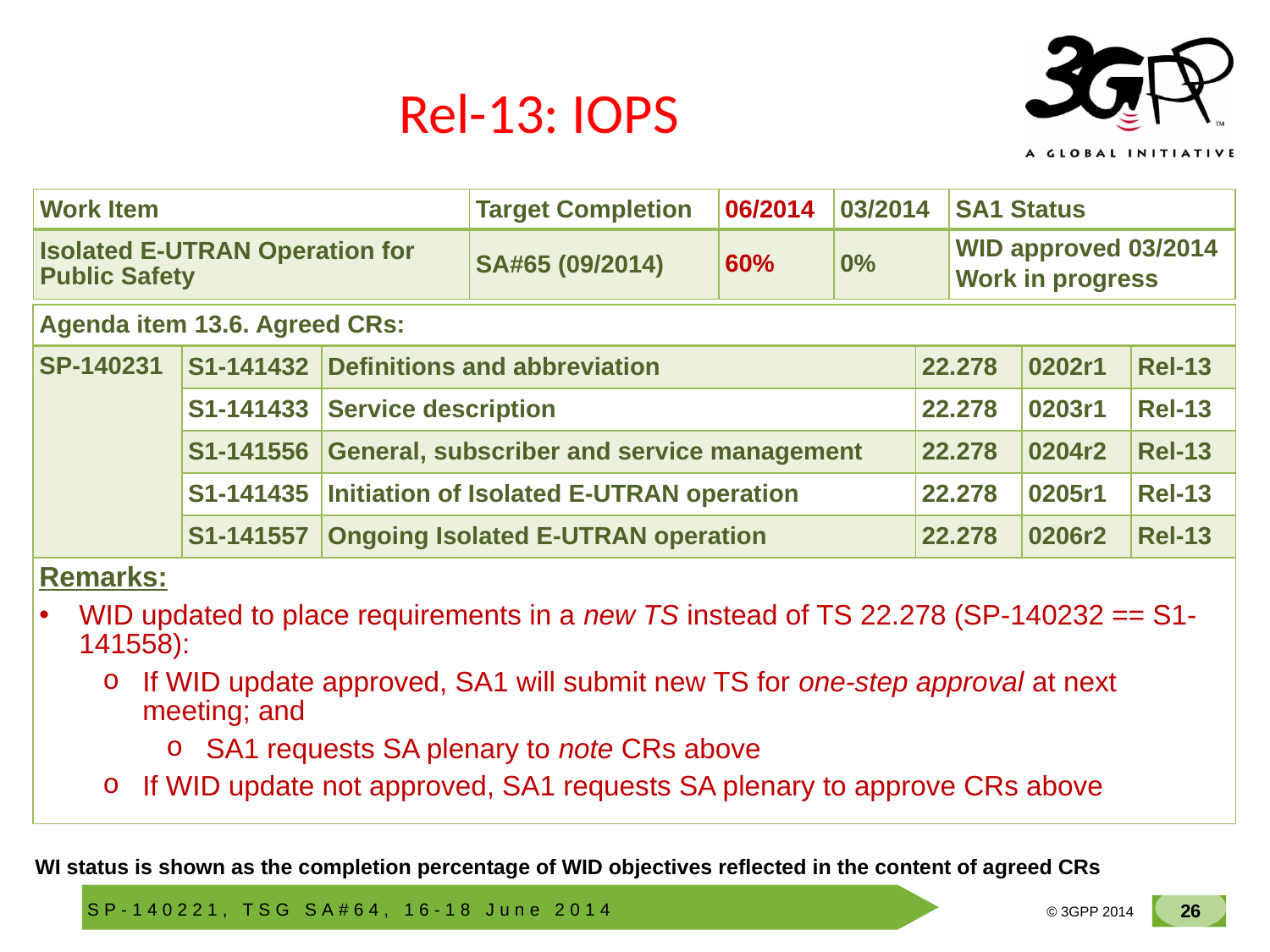

# Rel-13: IOPS
| Work Item | Target Completion | 06/2014 | 03/2014 | SA1 Status |
| --- | --- | --- | --- | --- |
| Isolated E-UTRAN Operation for Public Safety | SA#65 (09/2014) | 60% | 0% | WID approved 03/2014 Work in progress |
| Agenda item 13.6. Agreed CRs: |  |  |  |  |  |
| --- | --- | --- | --- | --- | --- |
| SP-140231 | S1-141432 | Definitions and abbreviation | 22.278 | 0202r1 | Rel-13 |
|  | S1-141433 | Service description | 22.278 | 0203r1 | Rel-13 |
|  | S1-141556 | General, subscriber and service management | 22.278 | 0204r2 | Rel-13 |
|  | S1-141435 | Initiation of Isolated E-UTRAN operation | 22.278 | 0205r1 | Rel-13 |
|  | S1-141557 | Ongoing Isolated E-UTRAN operation | 22.278 | 0206r2 | Rel-13 |
| Remarks: WID updated to place requirements in a new TS instead of TS 22.278 (SP-140232 == S1-141558): If WID update approved, SA1 will submit new TS for one-step approval at next meeting; and SA1 requests SA plenary to note CRs above If WID update not approved, SA1 requests SA plenary to approve CRs above |  |  |  |  |  |
WI status is shown as the completion percentage of WID objectives reflected in the content of agreed CRs